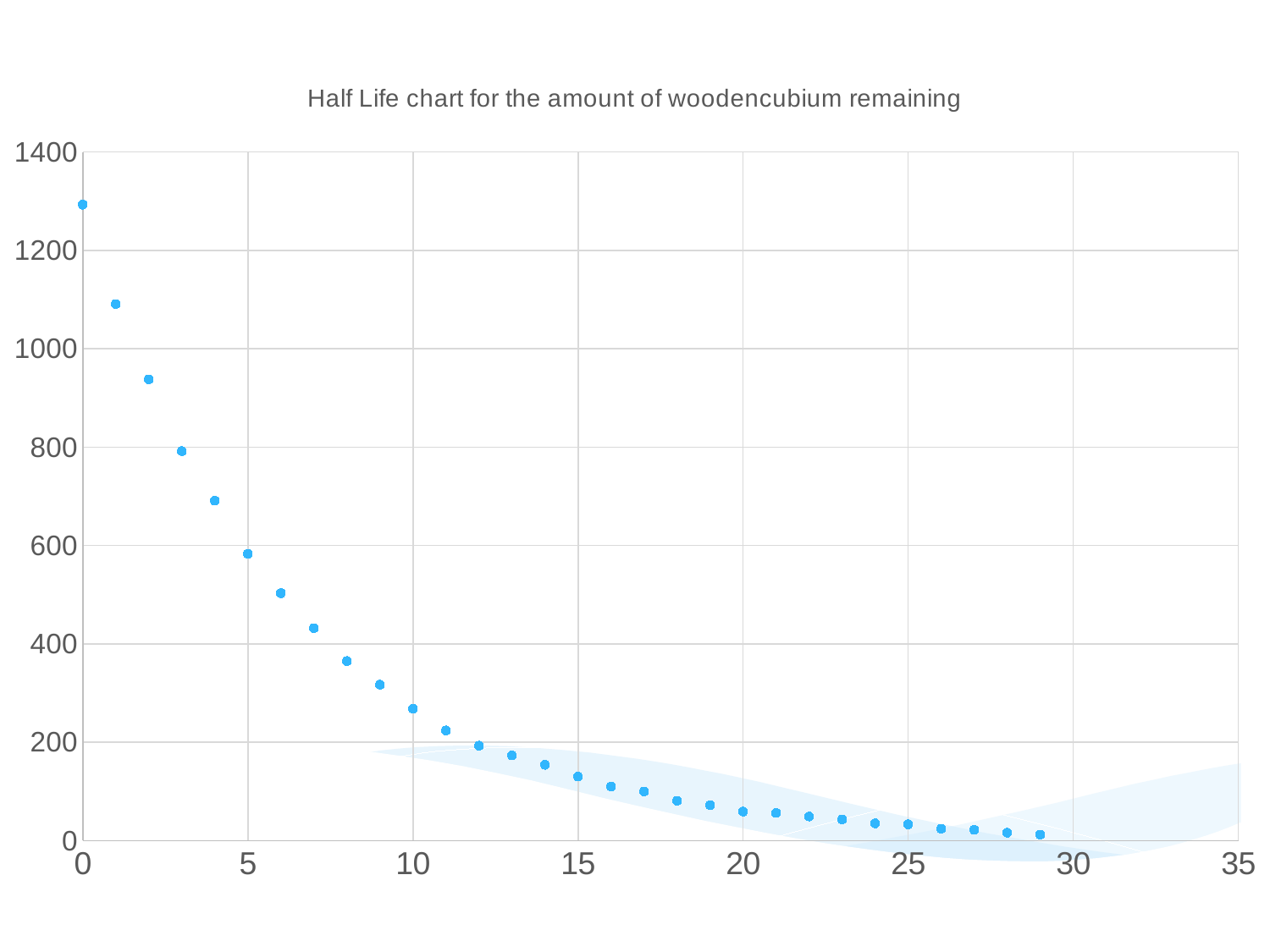

### Chart: Half Life chart for the amount of woodencubium remaining

| Category | No at start of throw |
|---|---|